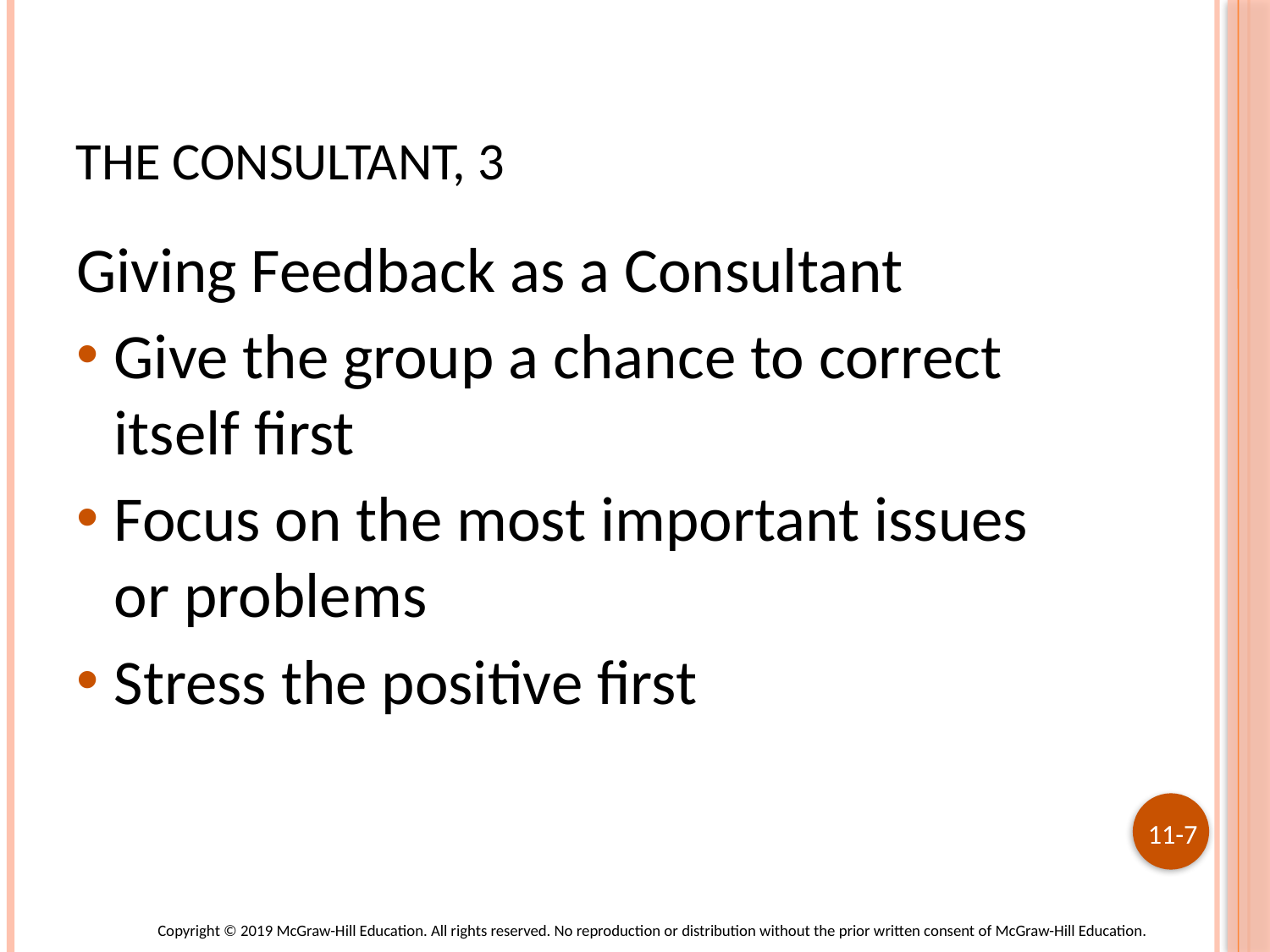

# The Consultant, 3
Giving Feedback as a Consultant
Give the group a chance to correct itself first
Focus on the most important issues or problems
Stress the positive first